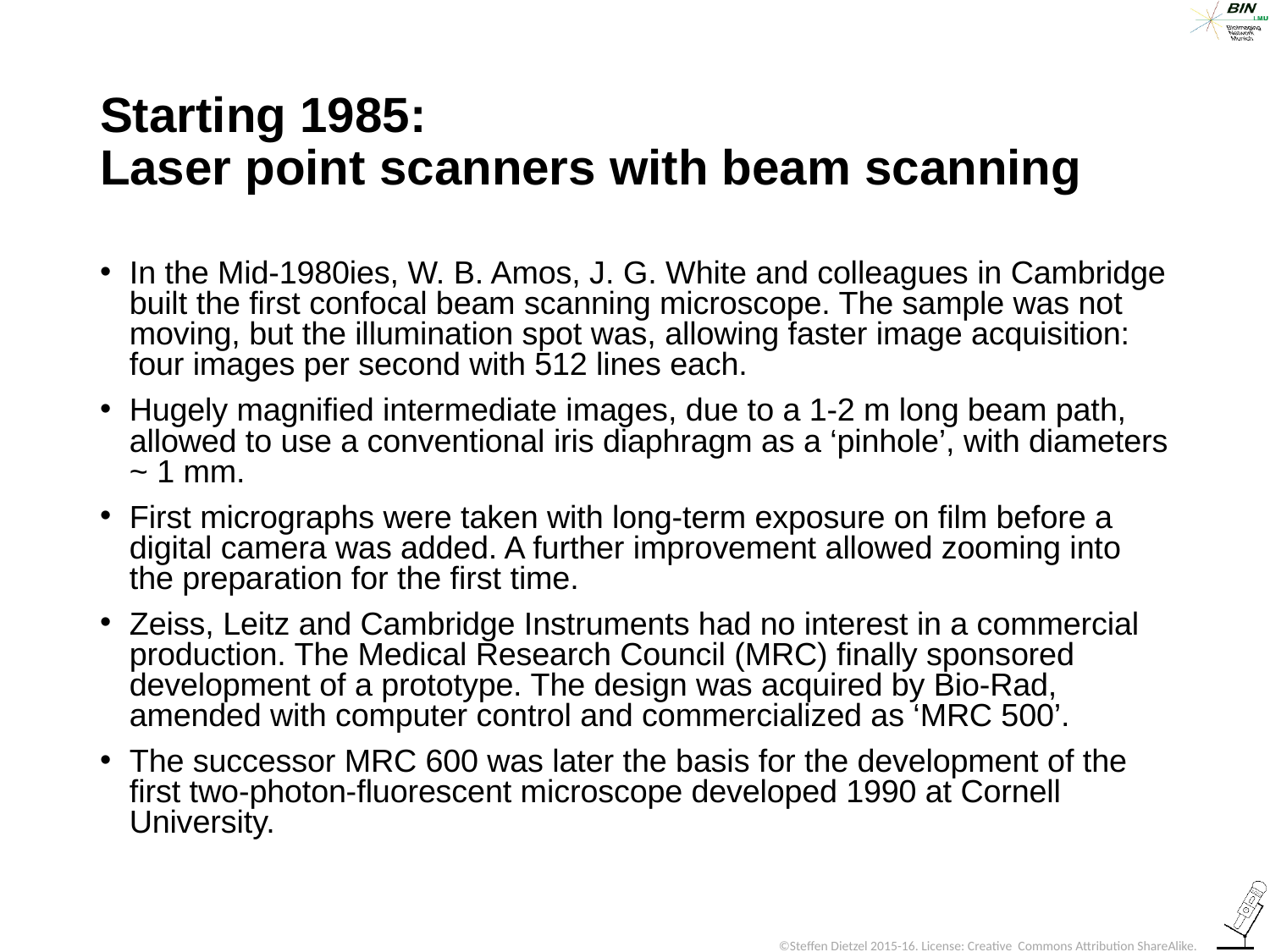

Starting 1985:
Laser point scanners with beam scanning
In the Mid-1980ies, W. B. Amos, J. G. White and colleagues in Cambridge built the first confocal beam scanning microscope. The sample was not moving, but the illumination spot was, allowing faster image acquisition: four images per second with 512 lines each.
Hugely magnified intermediate images, due to a 1-2 m long beam path, allowed to use a conventional iris diaphragm as a ‘pinhole’, with diameters ~ 1 mm.
First micrographs were taken with long-term exposure on film before a digital camera was added. A further improvement allowed zooming into the preparation for the first time.
Zeiss, Leitz and Cambridge Instruments had no interest in a commercial production. The Medical Research Council (MRC) finally sponsored development of a prototype. The design was acquired by Bio-Rad, amended with computer control and commercialized as ‘MRC 500’.
The successor MRC 600 was later the basis for the development of the first two-photon-fluorescent microscope developed 1990 at Cornell University.